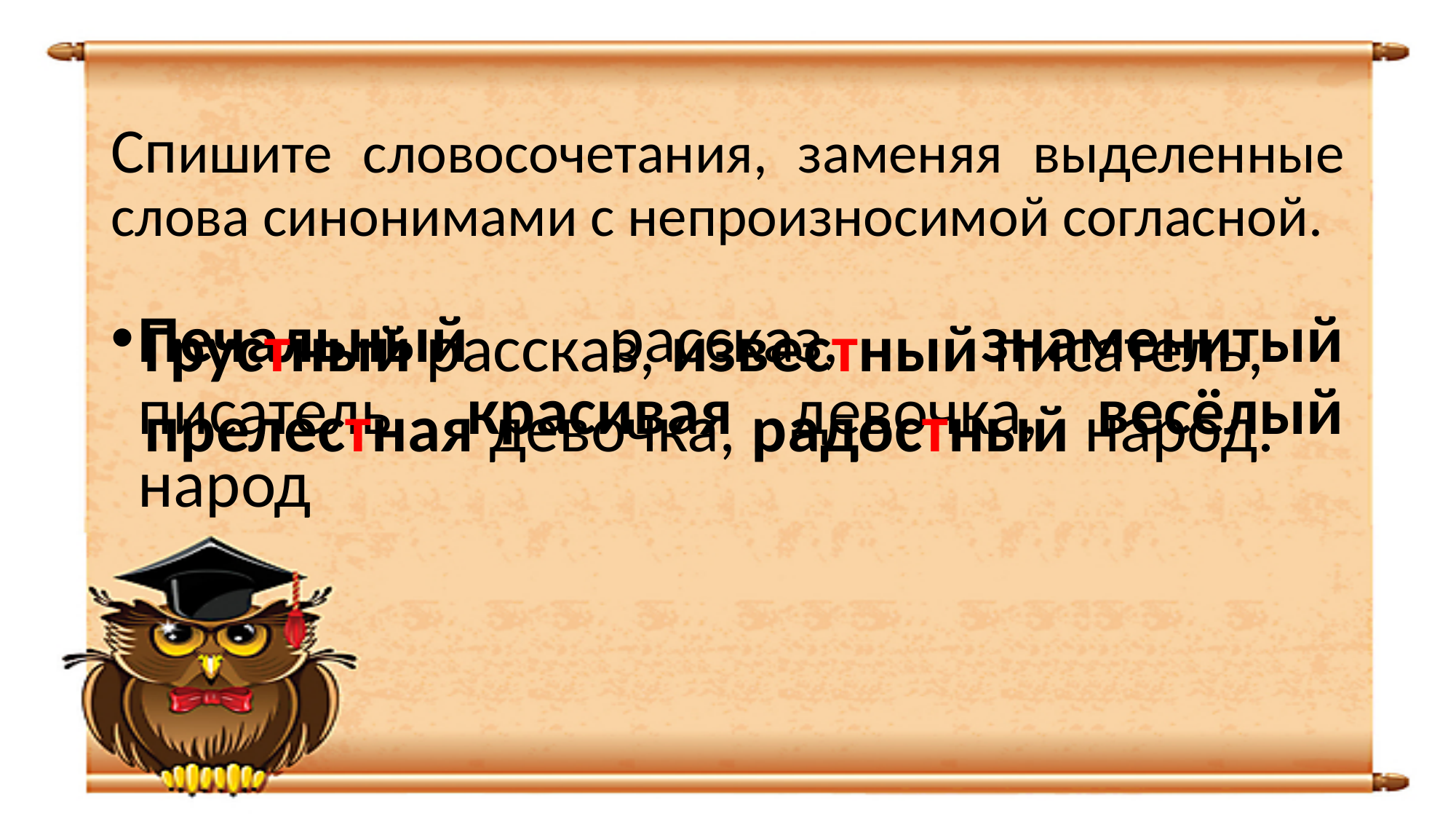

# Спишите словосочетания, заменяя выделенные слова синонимами с непроизносимой согласной.
Печальный рассказ, знаменитый писатель, красивая девочка, весёлый народ
Грустный рассказ, известный писатель, прелестная девочка, радостный народ.